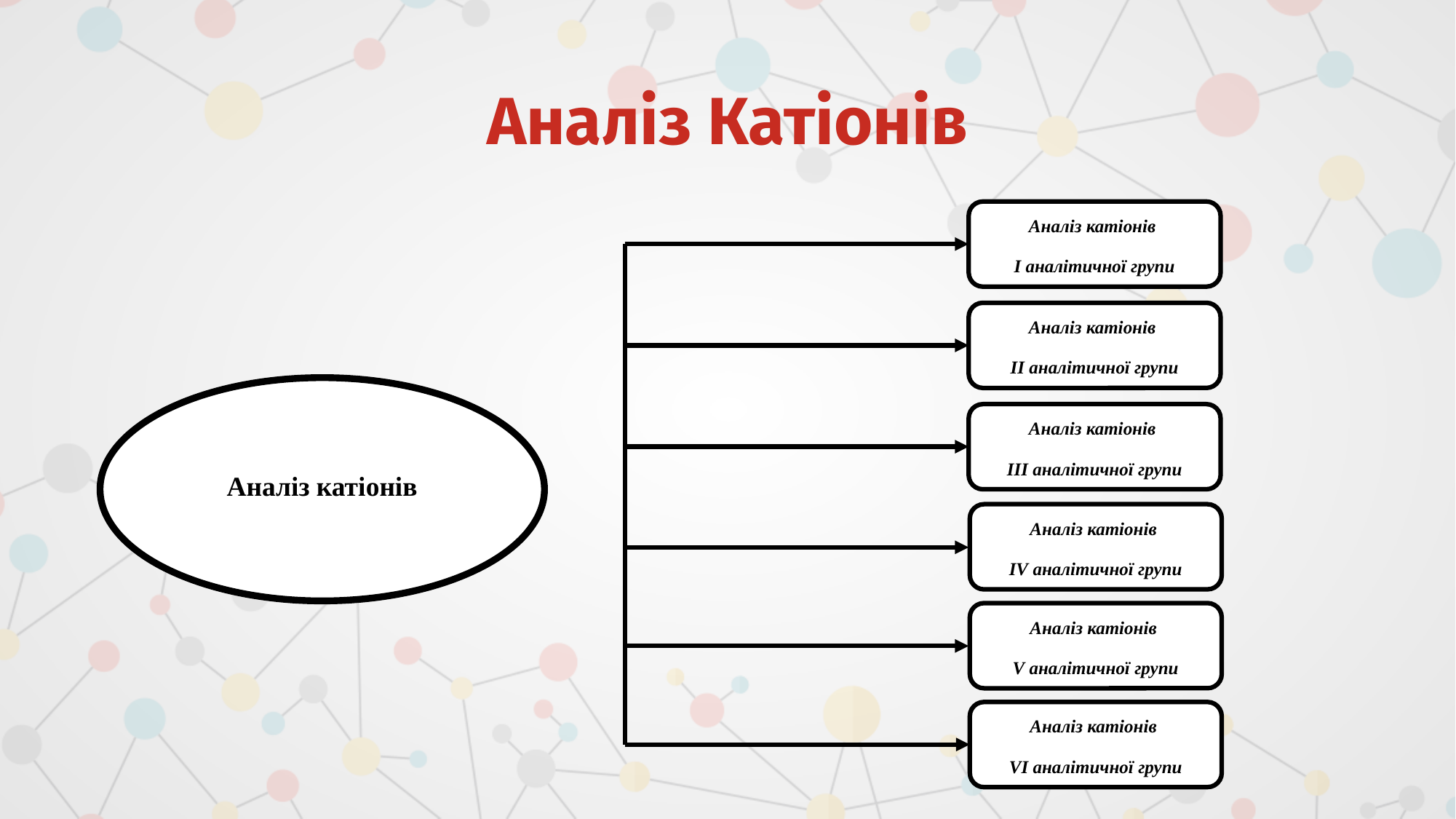

# Аналіз Катіонів
Аналіз катіонів
І аналітичної групи
Аналіз катіонів
ІІ аналітичної групи

Аналіз катіонів
Аналіз катіонів
ІІІ аналітичної групи
Аналіз катіонів
ІV аналітичної групи
Аналіз катіонів
V аналітичної групи
Аналіз катіонів
VІ аналітичної групи